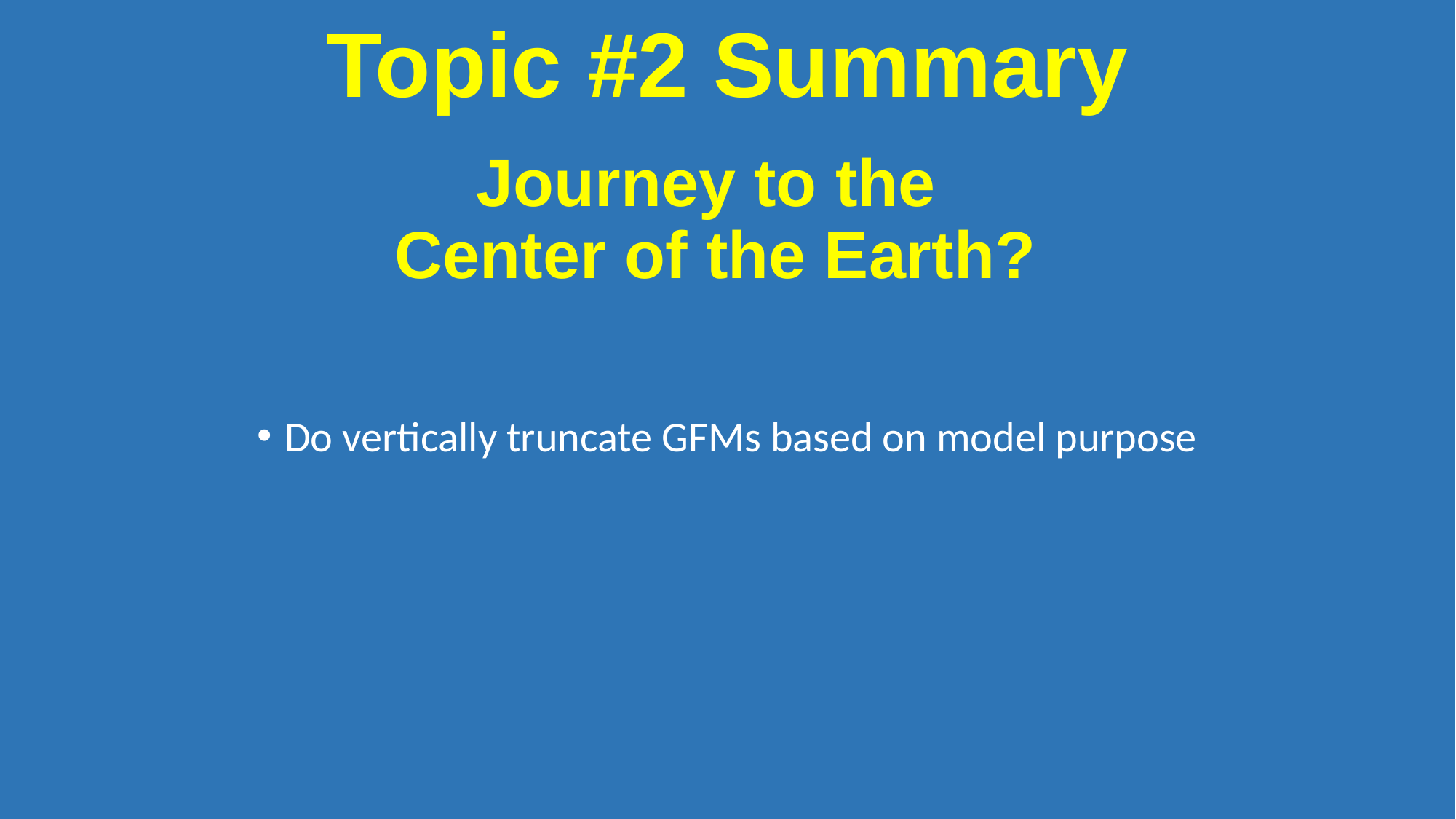

#
Topic #2 Summary
Journey to the
Center of the Earth?
Do vertically truncate GFMs based on model purpose